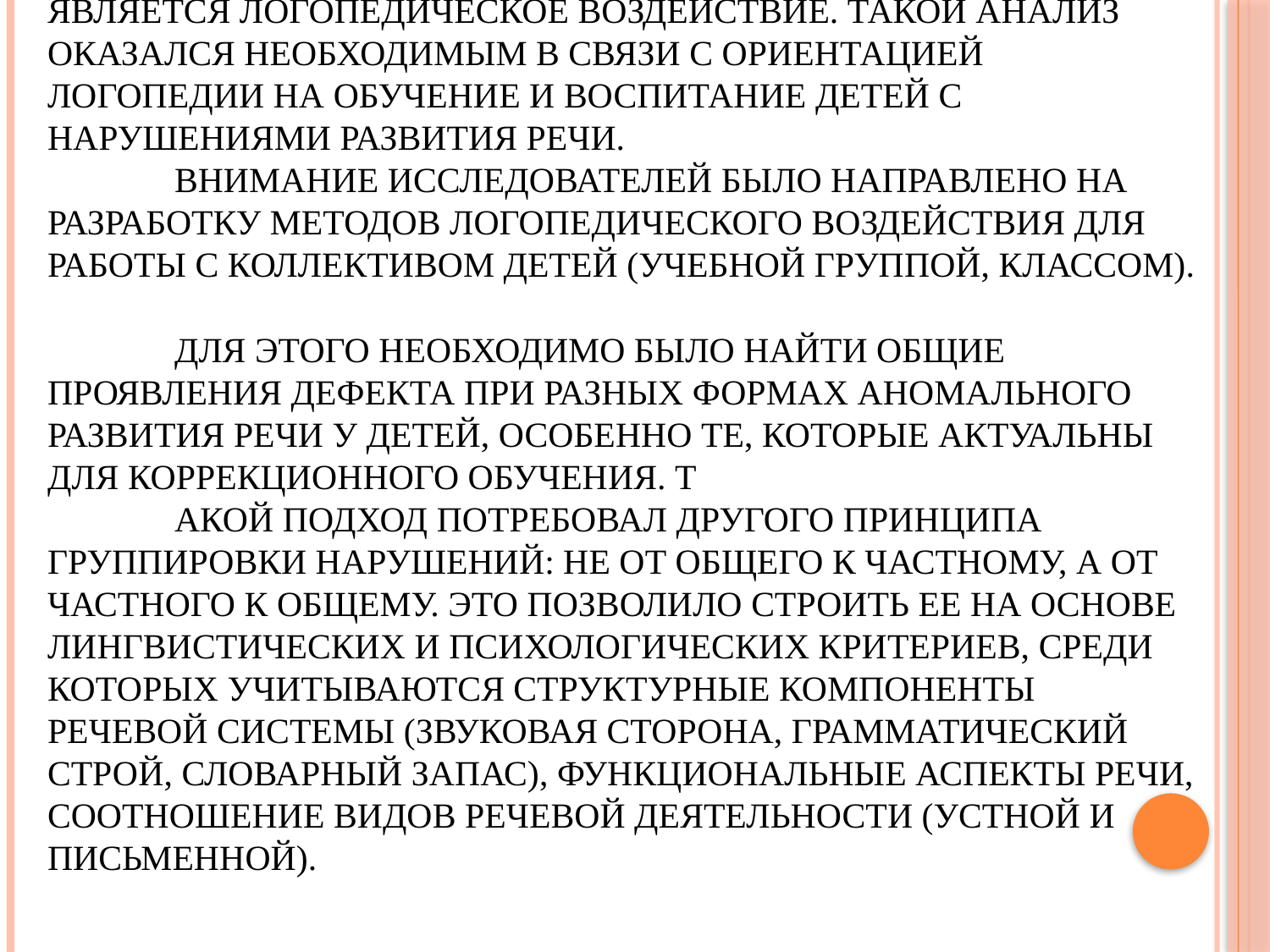

# Она возникла в результате критического анализа клинической классификации с точки зрения применимости ее в педагогическом процессе, каким является логопедическое воздействие. Такой анализ оказался необходимым в связи с ориентацией логопедии на обучение и воспитание детей с нарушениями развития речи. Внимание исследователей было направлено на разработку методов логопедического воздействия для работы с коллективом детей (учебной группой, классом). Для этого необходимо было найти общие проявления дефекта при разных формах аномального развития речи у детей, особенно те, которые актуальны для коррекционного обучения. Т акой подход потребовал другого принципа группировки нарушений: не от общего к частному, а от частного к общему. Это позволило строить ее на основе лингвистических и психологических критериев, среди которых учитываются структурные компоненты речевой системы (звуковая сторона, грамматический строй, словарный запас), функциональные аспекты речи, соотношение видов речевой деятельности (устной и письменной).